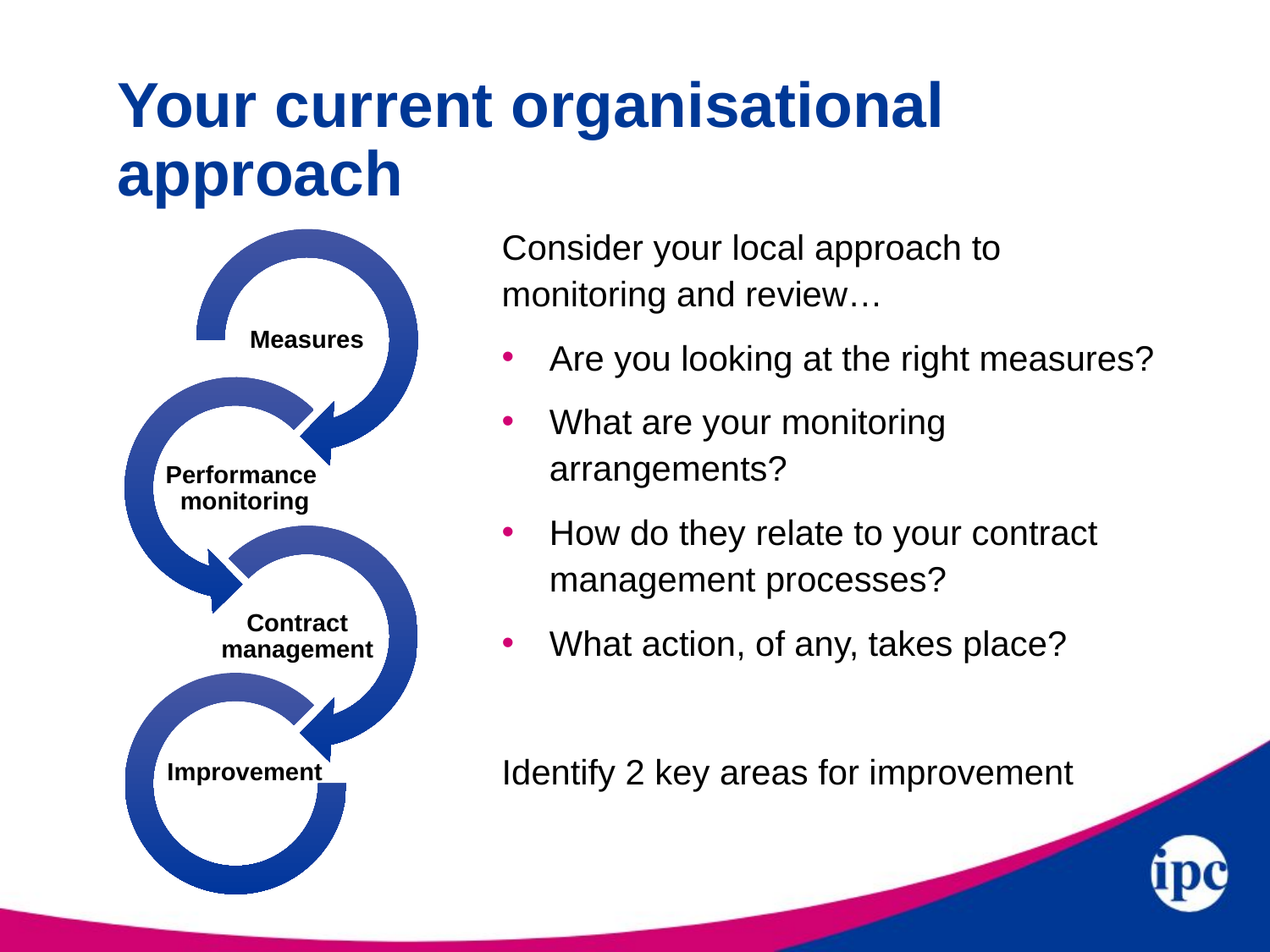

# Your current organisational approach

Measures

Performance  monitoring

Contract management

Improvement

Consider your local approach to monitoring and review…
Are you looking at the right measures?
What are your monitoring arrangements?
How do they relate to your contract management processes?
What action, of any, takes place?

Identify 2 key areas for improvement